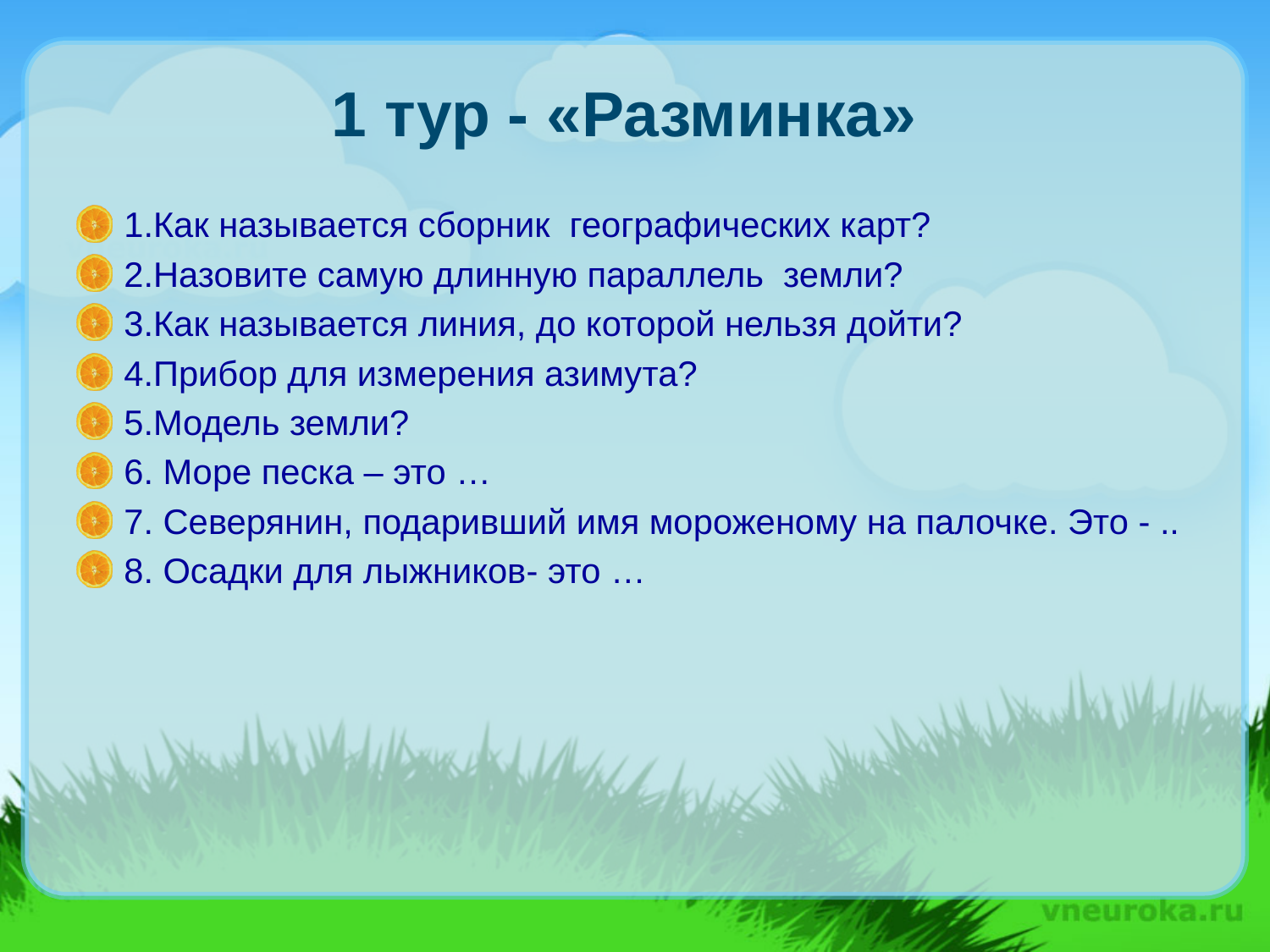

# 1 тур - «Разминка»
1.Как называется сборник  географических карт?
2.Назовите самую длинную параллель  земли?
3.Как называется линия, до которой нельзя дойти?
4.Прибор для измерения азимута?
5.Модель земли?
6. Море песка – это …
7. Северянин, подаривший имя мороженому на палочке. Это - ..
8. Осадки для лыжников- это …